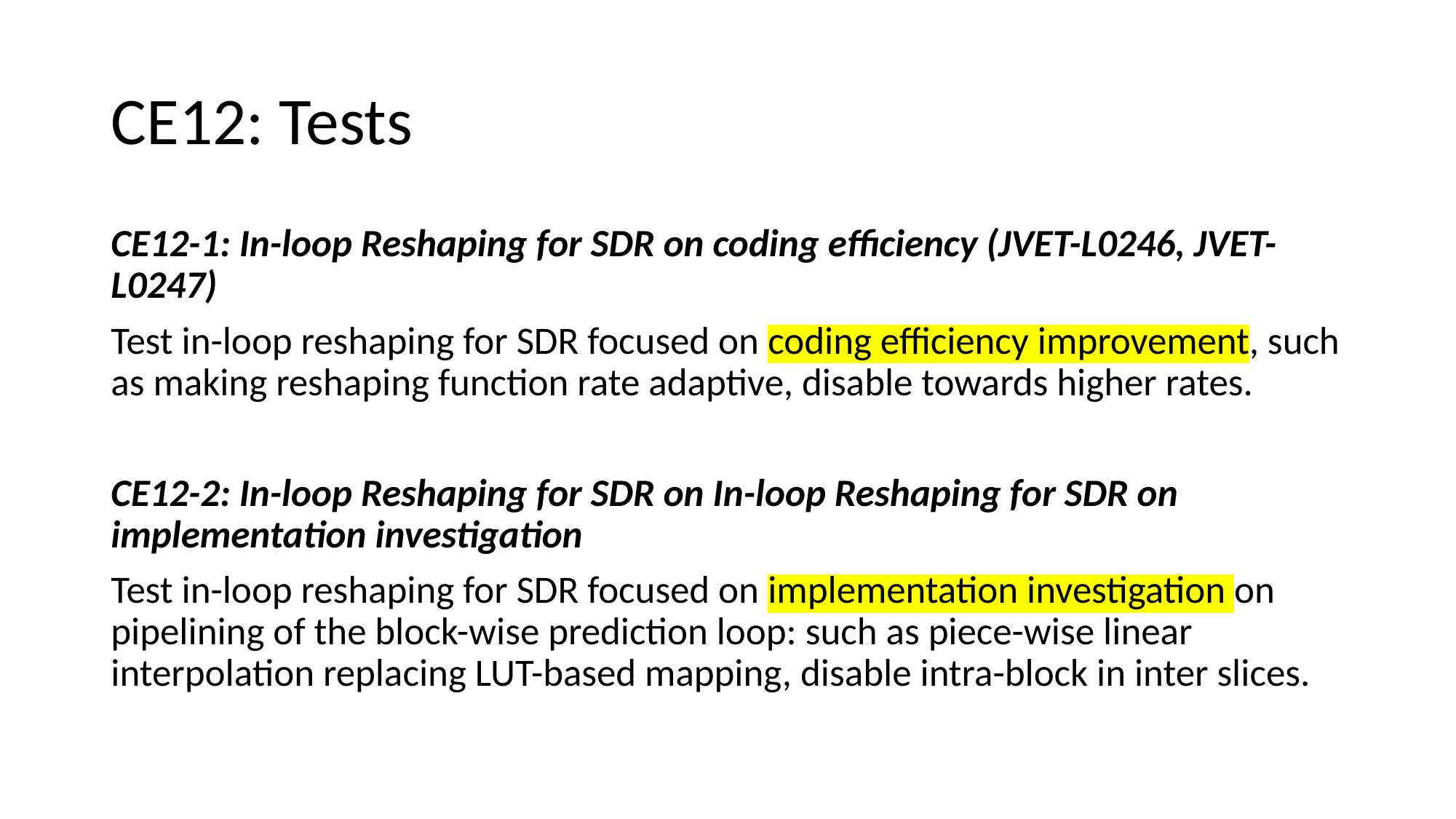

# CE12: Tests
CE12-1: In-loop Reshaping for SDR on coding efficiency (JVET-L0246, JVET-L0247)
Test in-loop reshaping for SDR focused on coding efficiency improvement, such as making reshaping function rate adaptive, disable towards higher rates.

CE12-2: In-loop Reshaping for SDR on In-loop Reshaping for SDR on implementation investigation
Test in-loop reshaping for SDR focused on implementation investigation on pipelining of the block-wise prediction loop: such as piece-wise linear interpolation replacing LUT-based mapping, disable intra-block in inter slices.